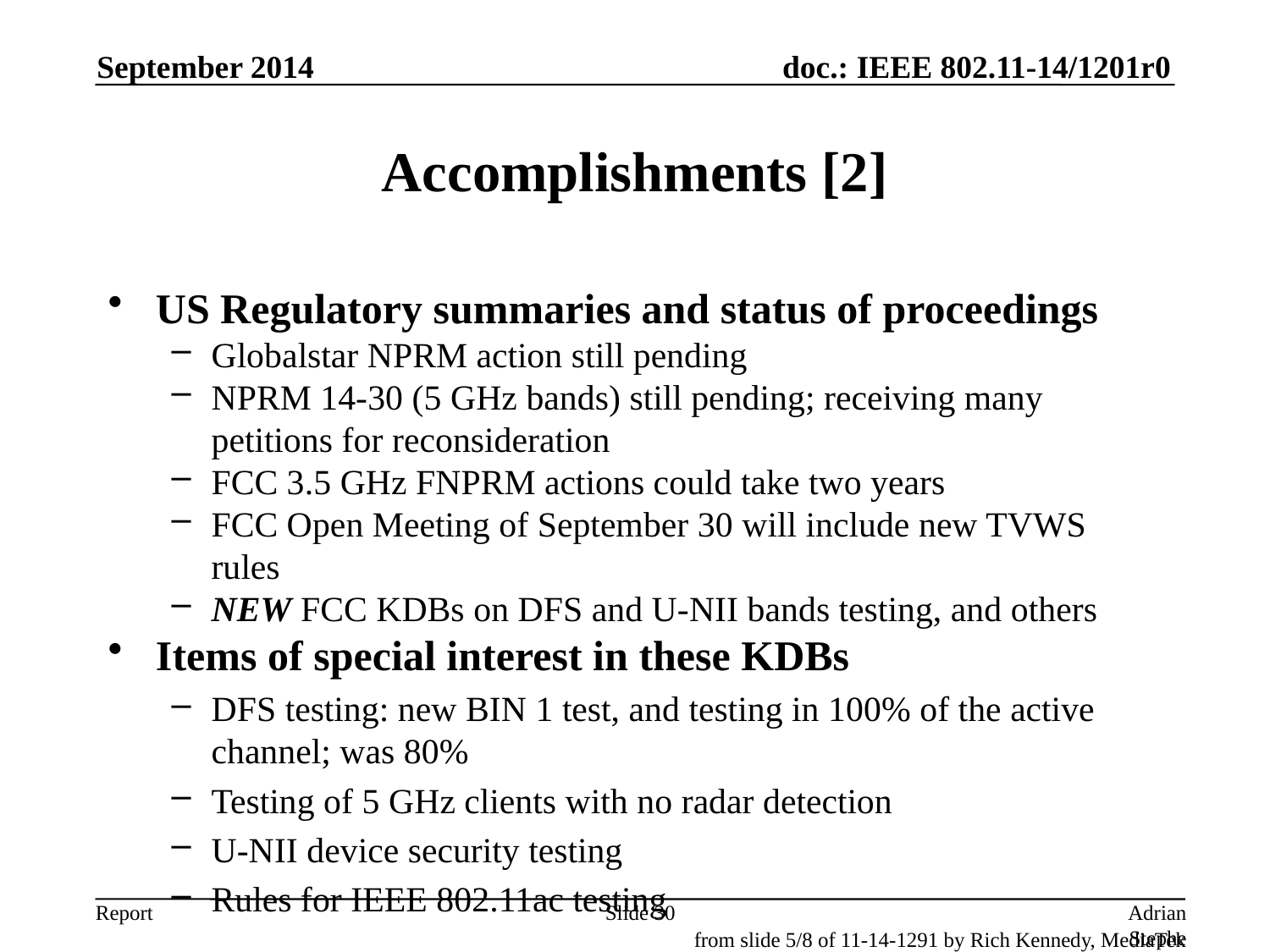

September 2014
# Accomplishments [2]
US Regulatory summaries and status of proceedings
Globalstar NPRM action still pending
NPRM 14-30 (5 GHz bands) still pending; receiving many petitions for reconsideration
FCC 3.5 GHz FNPRM actions could take two years
FCC Open Meeting of September 30 will include new TVWS rules
NEW FCC KDBs on DFS and U-NII bands testing, and others
Items of special interest in these KDBs
DFS testing: new BIN 1 test, and testing in 100% of the active channel; was 80%
Testing of 5 GHz clients with no radar detection
U-NII device security testing
Rules for IEEE 802.11ac testing

Slide 30
Adrian Stephens, Intel Corporation
from slide 5/8 of 11-14-1291 by Rich Kennedy, MediaTek